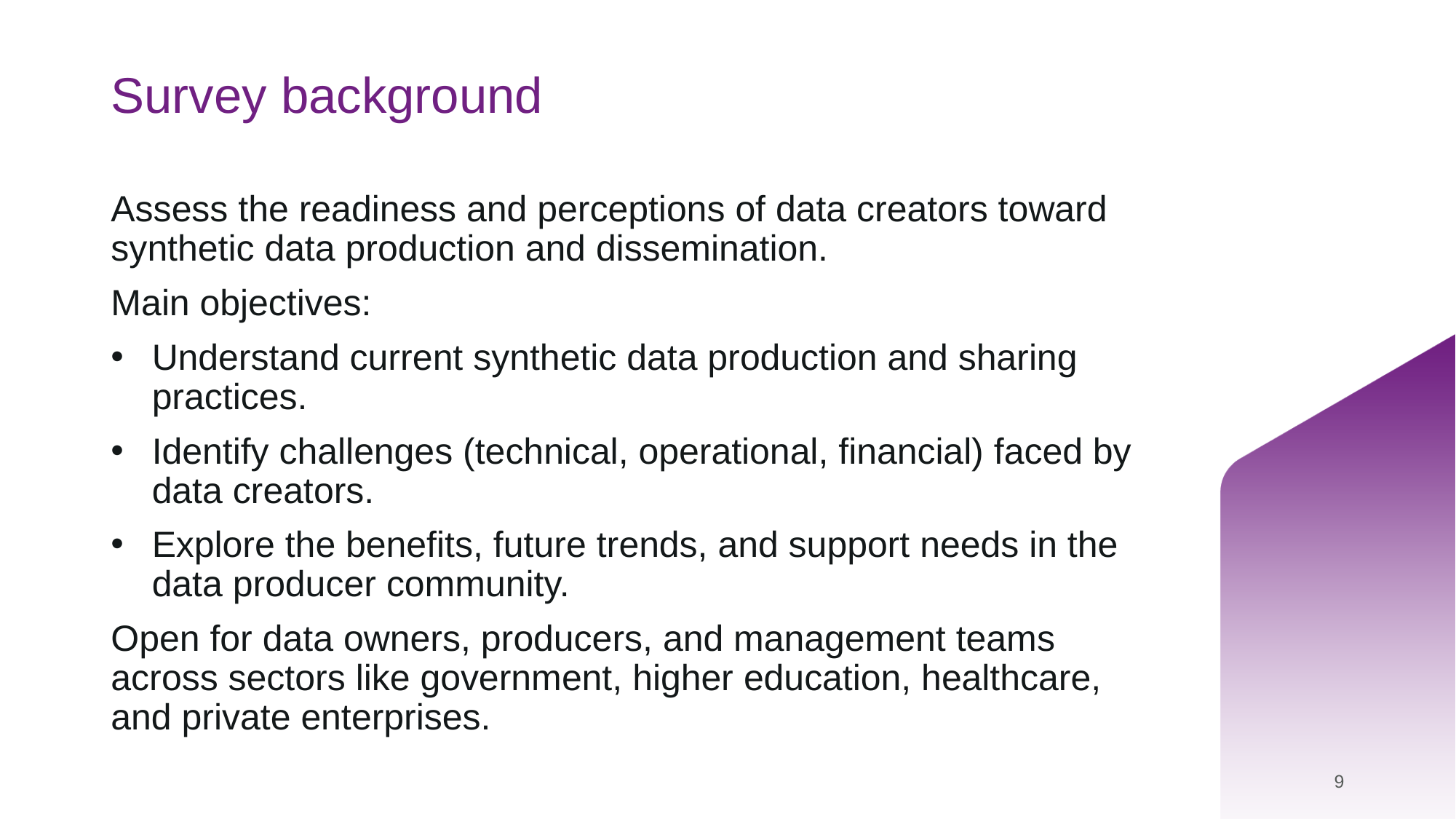

# Survey background
Assess the readiness and perceptions of data creators toward synthetic data production and dissemination.
Main objectives:
Understand current synthetic data production and sharing practices.
Identify challenges (technical, operational, financial) faced by data creators.
Explore the benefits, future trends, and support needs in the data producer community.
Open for data owners, producers, and management teams across sectors like government, higher education, healthcare, and private enterprises.
9